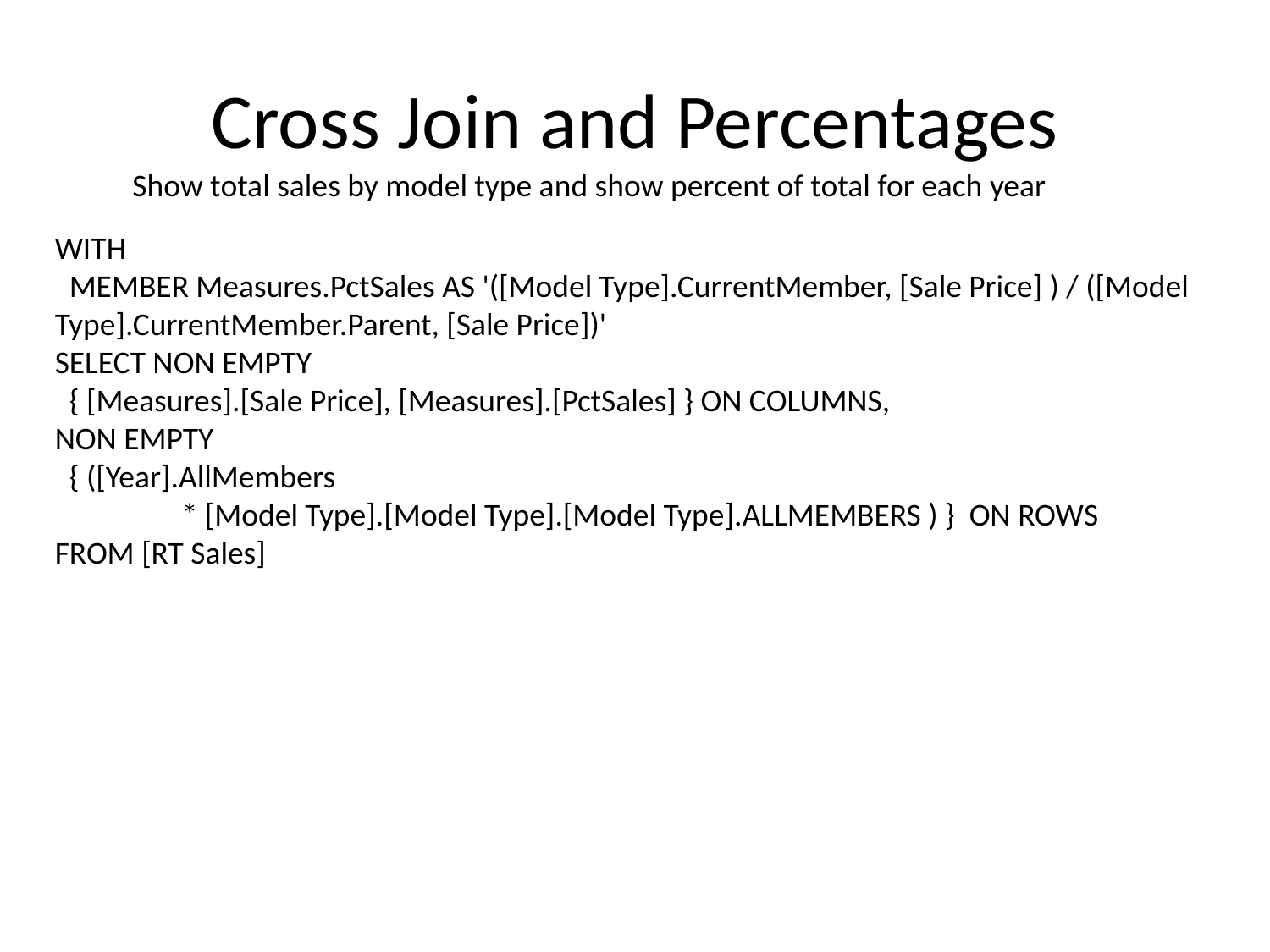

# Cross Join and Percentages
Show total sales by model type and show percent of total for each year
WITH
  MEMBER Measures.PctSales AS '([Model Type].CurrentMember, [Sale Price] ) / ([Model Type].CurrentMember.Parent, [Sale Price])'
SELECT NON EMPTY
  { [Measures].[Sale Price], [Measures].[PctSales] } ON COLUMNS,
NON EMPTY
  { ([Year].AllMembers
	* [Model Type].[Model Type].[Model Type].ALLMEMBERS ) }  ON ROWS
FROM [RT Sales]